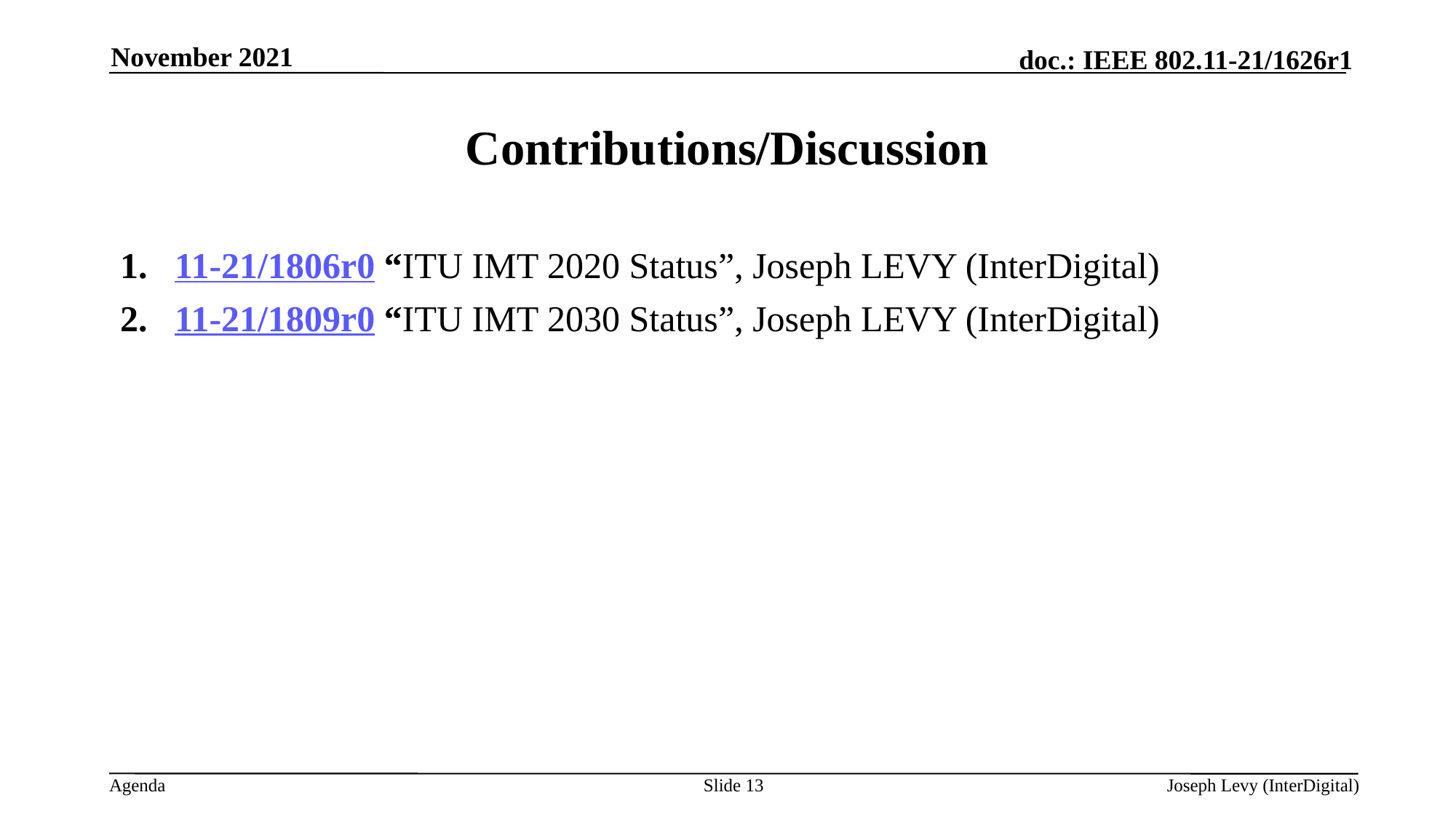

November 2021
# Contributions/Discussion
11-21/1806r0 “ITU IMT 2020 Status”, Joseph LEVY (InterDigital)
11-21/1809r0 “ITU IMT 2030 Status”, Joseph LEVY (InterDigital)

Slide 13
Joseph Levy (InterDigital)